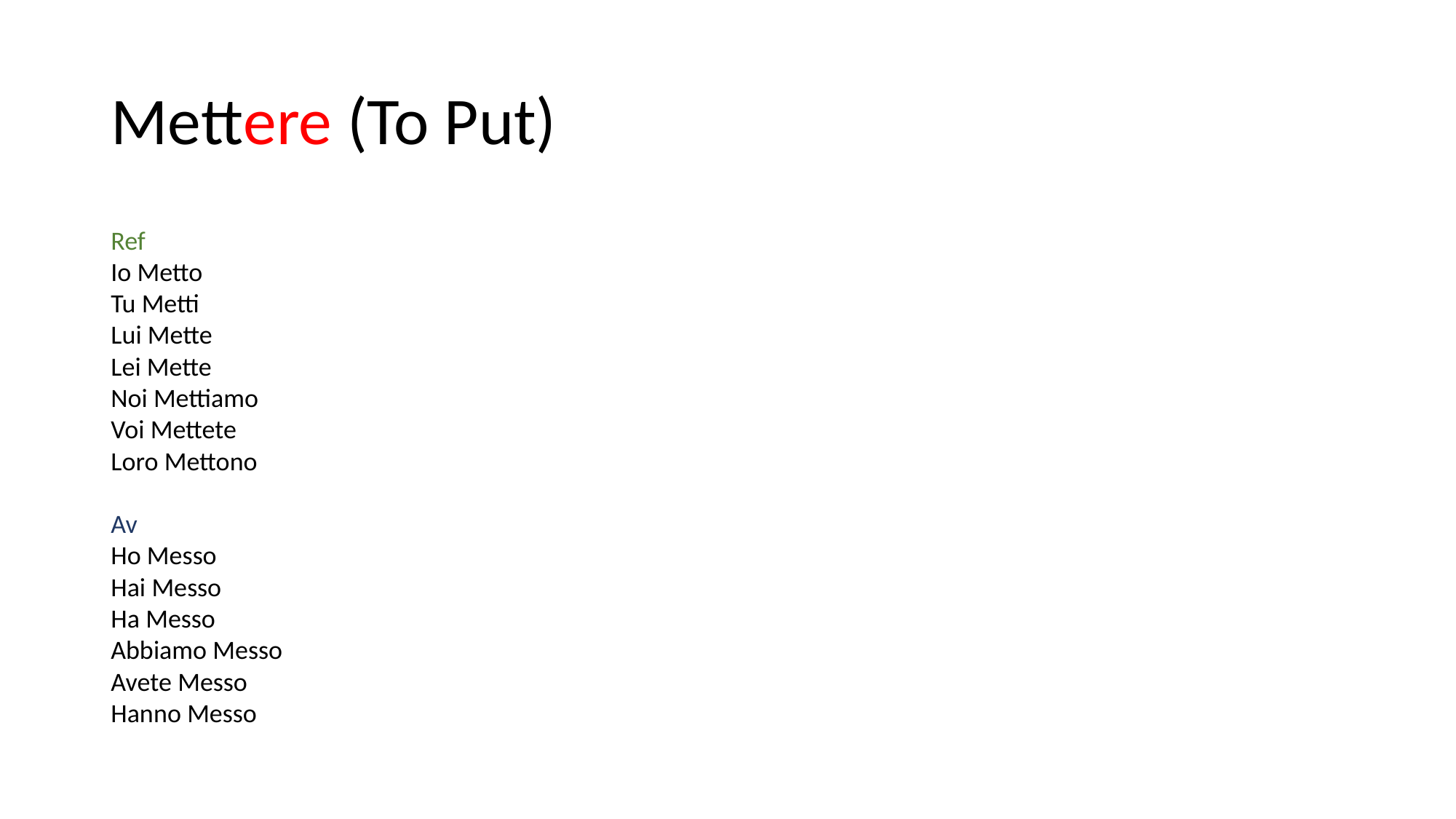

# Mettere (To Put)
Ref
Io Metto
Tu Metti
Lui Mette
Lei Mette
Noi Mettiamo
Voi Mettete
Loro Mettono

Av
Ho Messo
Hai Messo
Ha Messo
Abbiamo Messo
Avete Messo
Hanno Messo